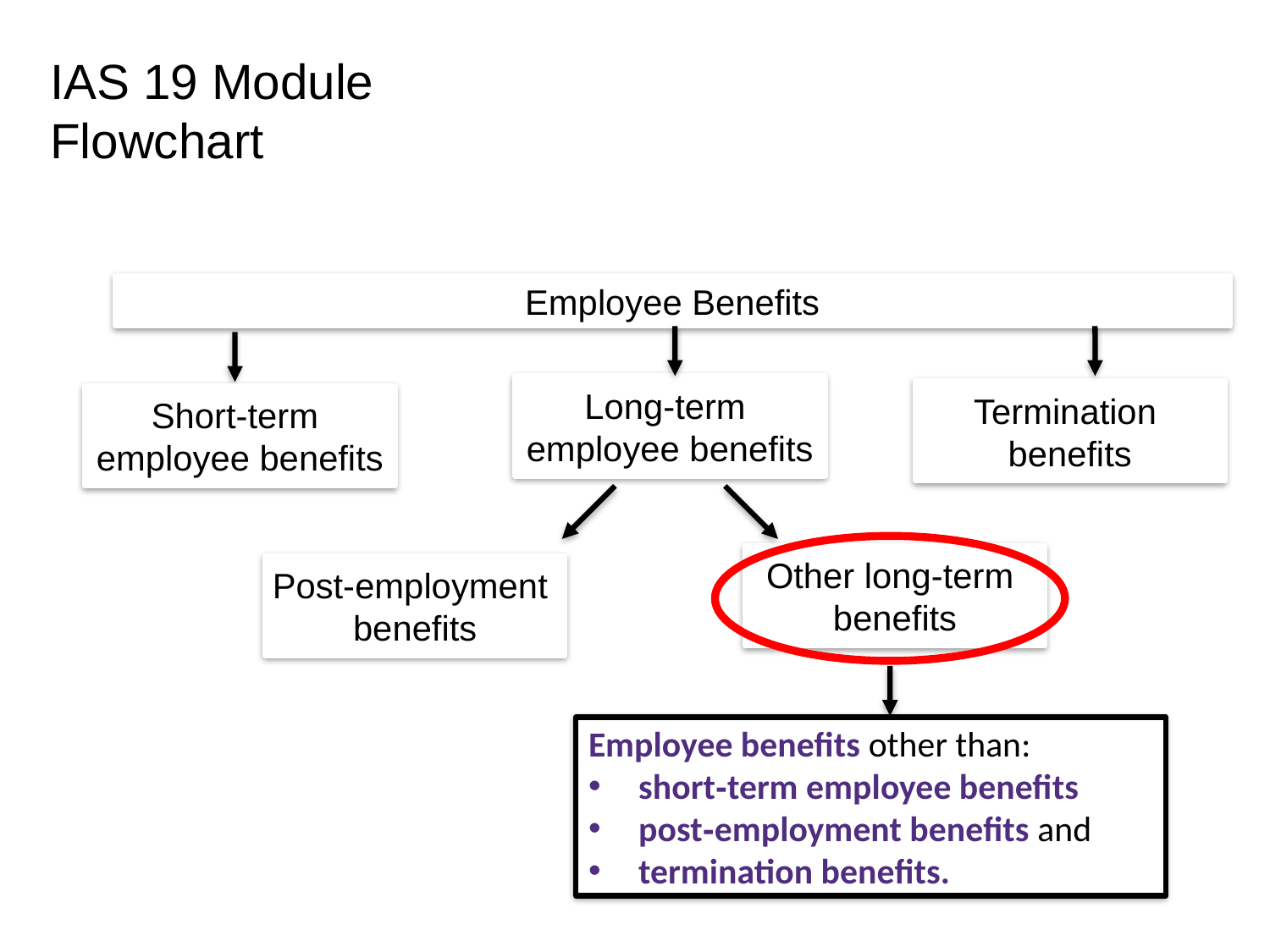

# IAS 19 Module Flowchart
Employee Benefits

Long-term
employee benefits
Termination
benefits
Short-term
employee benefits

Other long-term
benefits
Post-employment
benefits

Employee benefits other than:
short‑term employee benefits
post‑employment benefits and
termination benefits.